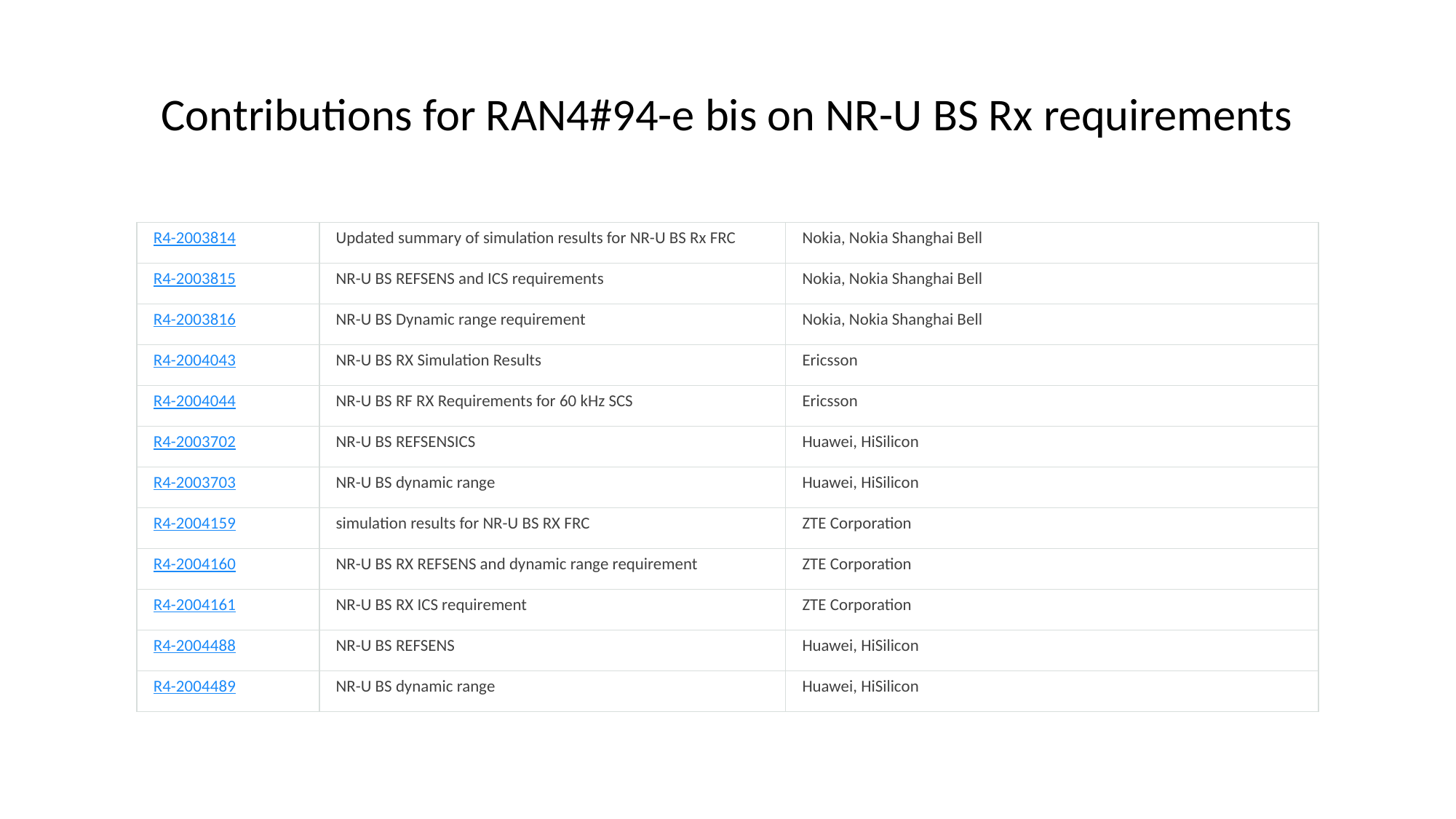

# Contributions for RAN4#94-e bis on NR-U BS Rx requirements
| R4-2003814 | Updated summary of simulation results for NR-U BS Rx FRC | Nokia, Nokia Shanghai Bell |
| --- | --- | --- |
| R4-2003815 | NR-U BS REFSENS and ICS requirements | Nokia, Nokia Shanghai Bell |
| R4-2003816 | NR-U BS Dynamic range requirement | Nokia, Nokia Shanghai Bell |
| R4-2004043 | NR-U BS RX Simulation Results | Ericsson |
| R4-2004044 | NR-U BS RF RX Requirements for 60 kHz SCS | Ericsson |
| R4-2003702 | NR-U BS REFSENSICS | Huawei, HiSilicon |
| R4-2003703 | NR-U BS dynamic range | Huawei, HiSilicon |
| R4-2004159 | simulation results for NR-U BS RX FRC | ZTE Corporation |
| R4-2004160 | NR-U BS RX REFSENS and dynamic range requirement | ZTE Corporation |
| R4-2004161 | NR-U BS RX ICS requirement | ZTE Corporation |
| R4-2004488 | NR-U BS REFSENS | Huawei, HiSilicon |
| R4-2004489 | NR-U BS dynamic range | Huawei, HiSilicon |